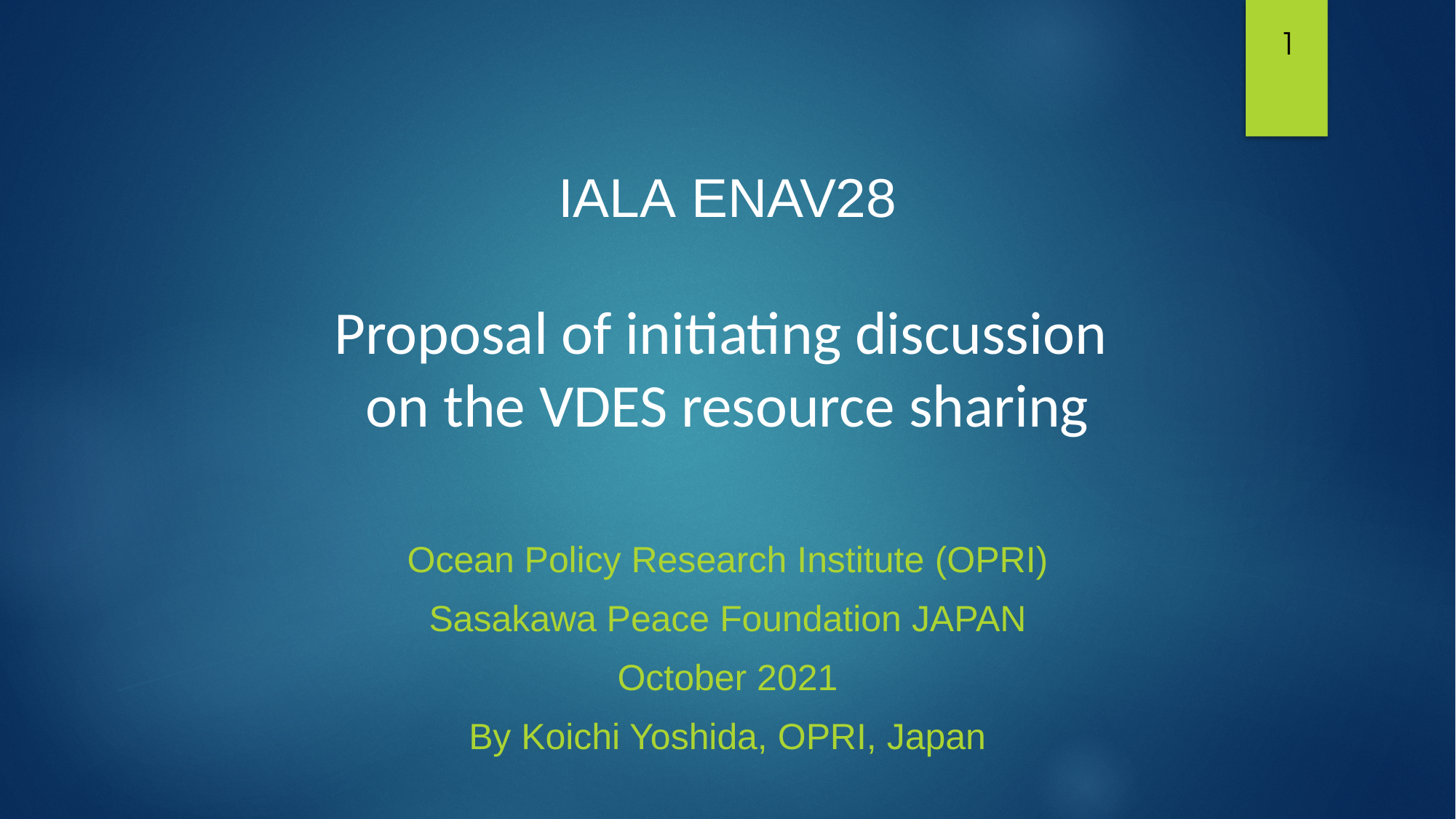

1
# IALA ENAV28 Proposal of initiating discussion on the VDES resource sharing
Ocean Policy Research Institute (OPRI)
Sasakawa Peace Foundation JAPAN
October 2021
By Koichi Yoshida, OPRI, Japan